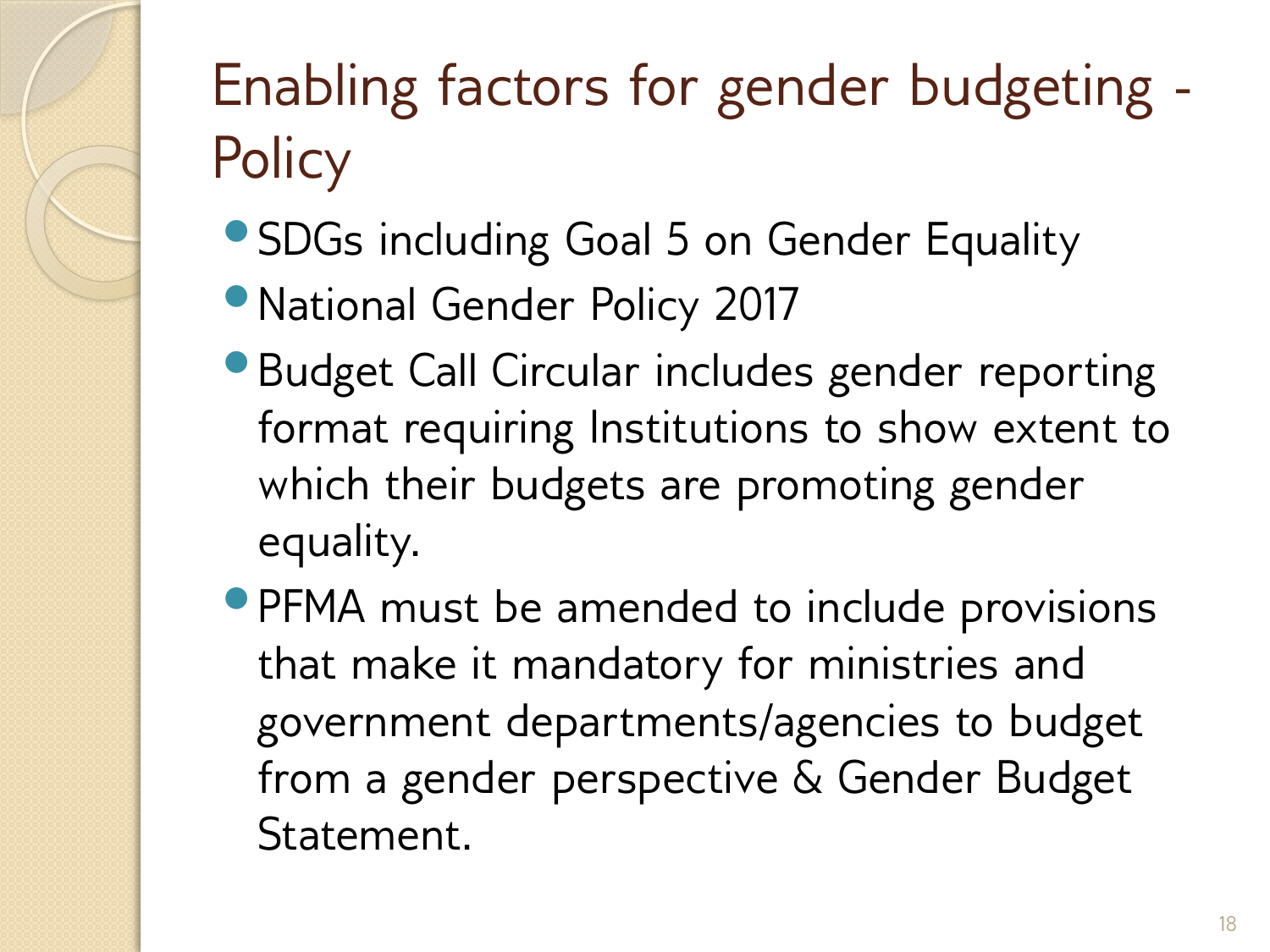

# Enabling factors for gender budgeting - Policy
SDGs including Goal 5 on Gender Equality
National Gender Policy 2017
Budget Call Circular includes gender reporting format requiring Institutions to show extent to which their budgets are promoting gender equality.
PFMA must be amended to include provisions that make it mandatory for ministries and government departments/agencies to budget from a gender perspective & Gender Budget Statement.

18